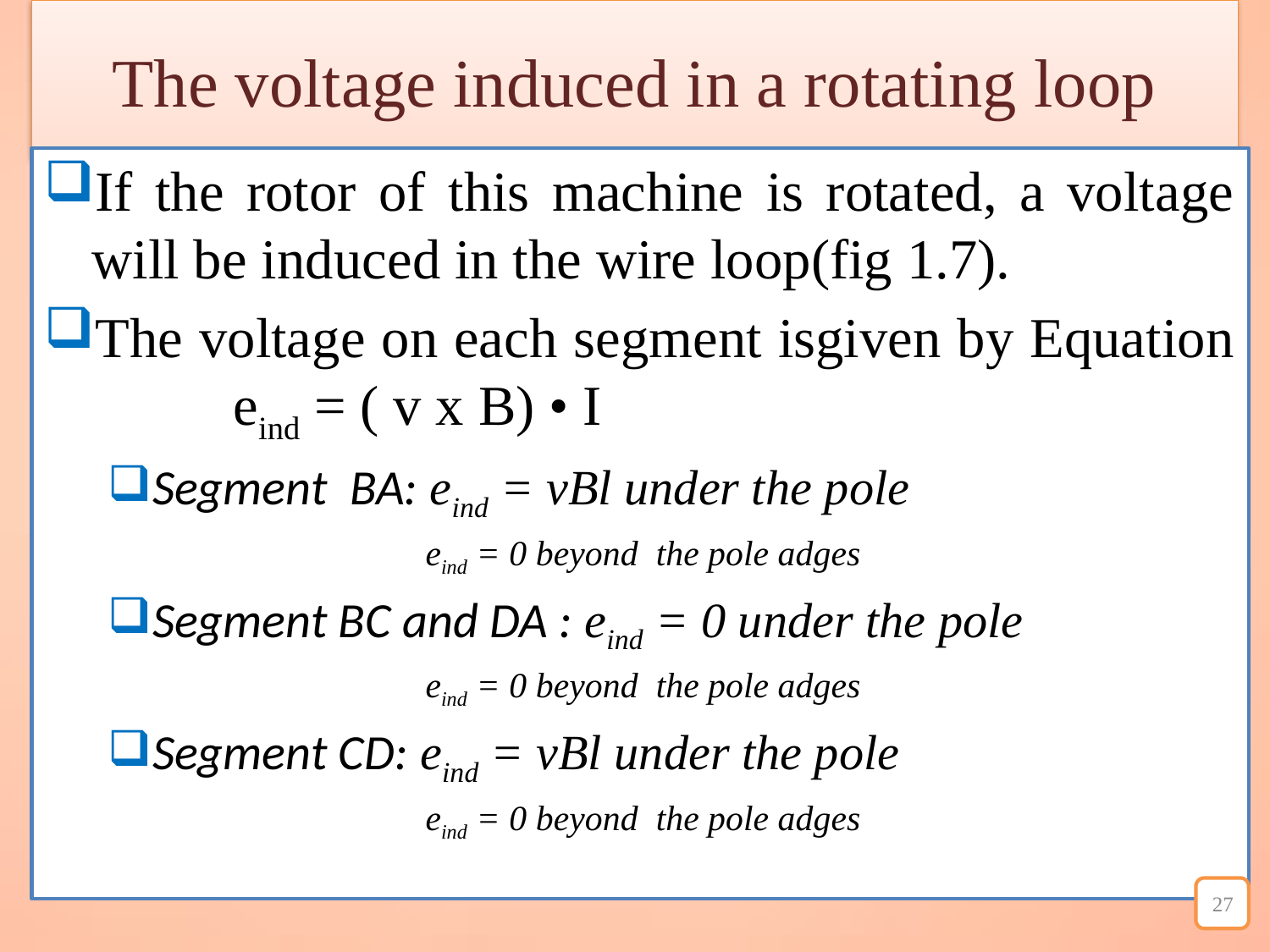

# The voltage induced in a rotating loop
If the rotor of this machine is rotated, a voltage will be induced in the wire loop(fig 1.7).
The voltage on each segment isgiven by Equation   	 eind = ( v x B) • I
Segment  BA: eind = vBl under the pole
eind = 0 beyond  the pole adges
Segment BC and DA : eind = 0 under the pole
eind = 0 beyond  the pole adges
Segment CD: eind = vBl under the pole
eind = 0 beyond  the pole adges

27